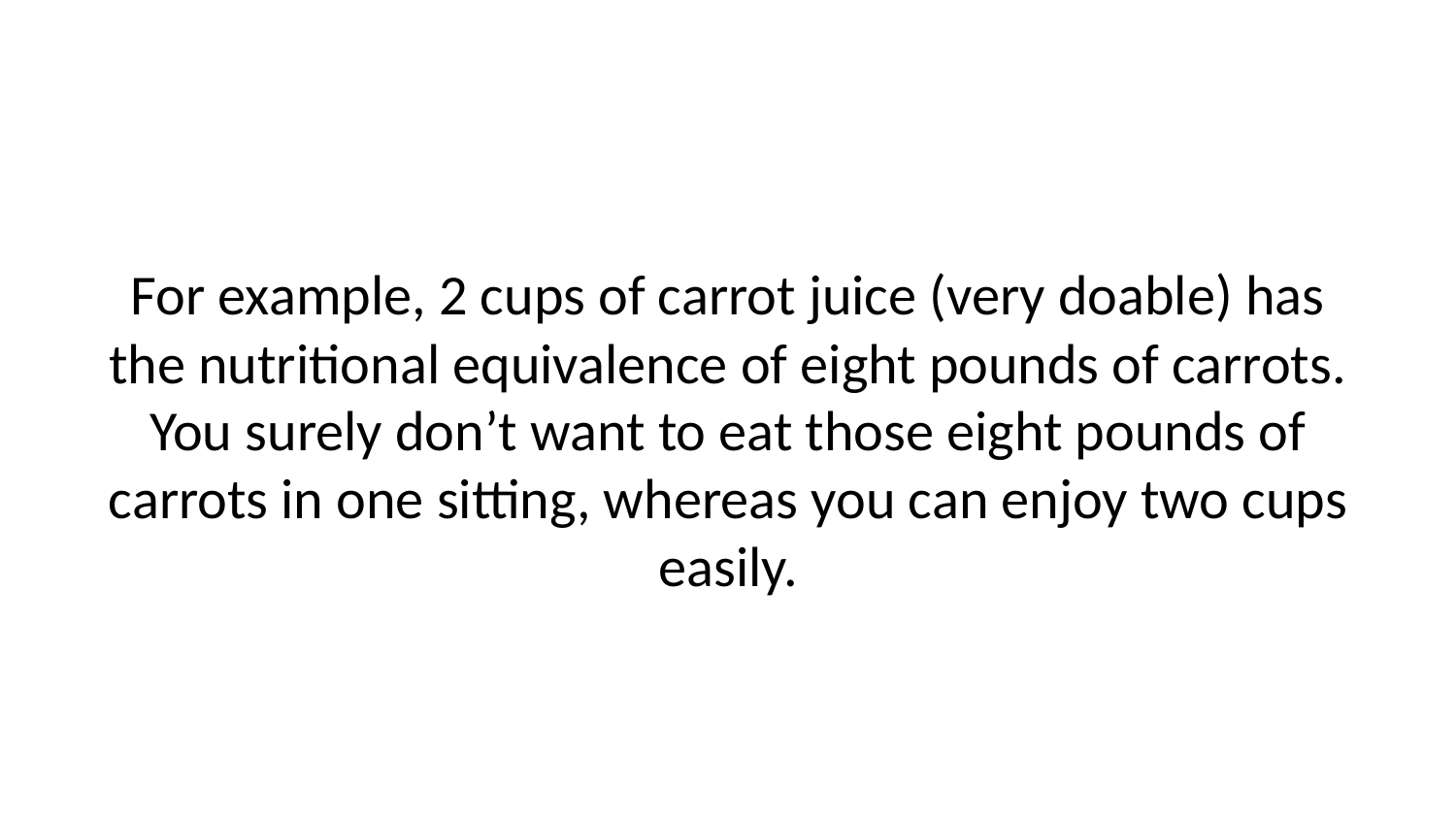

For example, 2 cups of carrot juice (very doable) has the nutritional equivalence of eight pounds of carrots. You surely don’t want to eat those eight pounds of carrots in one sitting, whereas you can enjoy two cups easily.